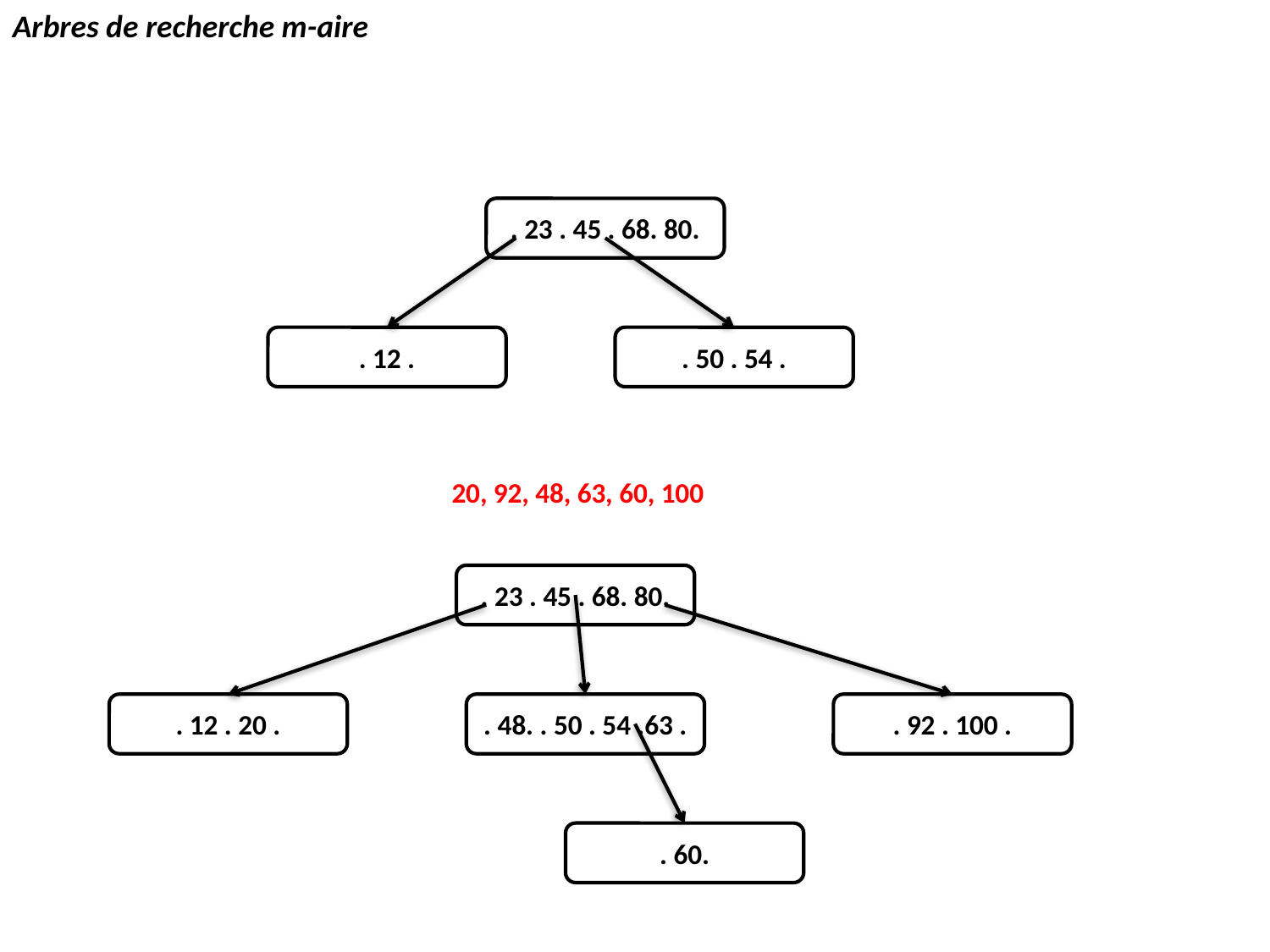

Arbres de recherche m-aire
. 23 . 45 . 68. 80.
. 12 .
. 50 . 54 .
20, 92, 48, 63, 60, 100
. 23 . 45 . 68. 80.
. 12 . 20 .
. 48. . 50 . 54 .63 .
. 92 . 100 .
. 60.